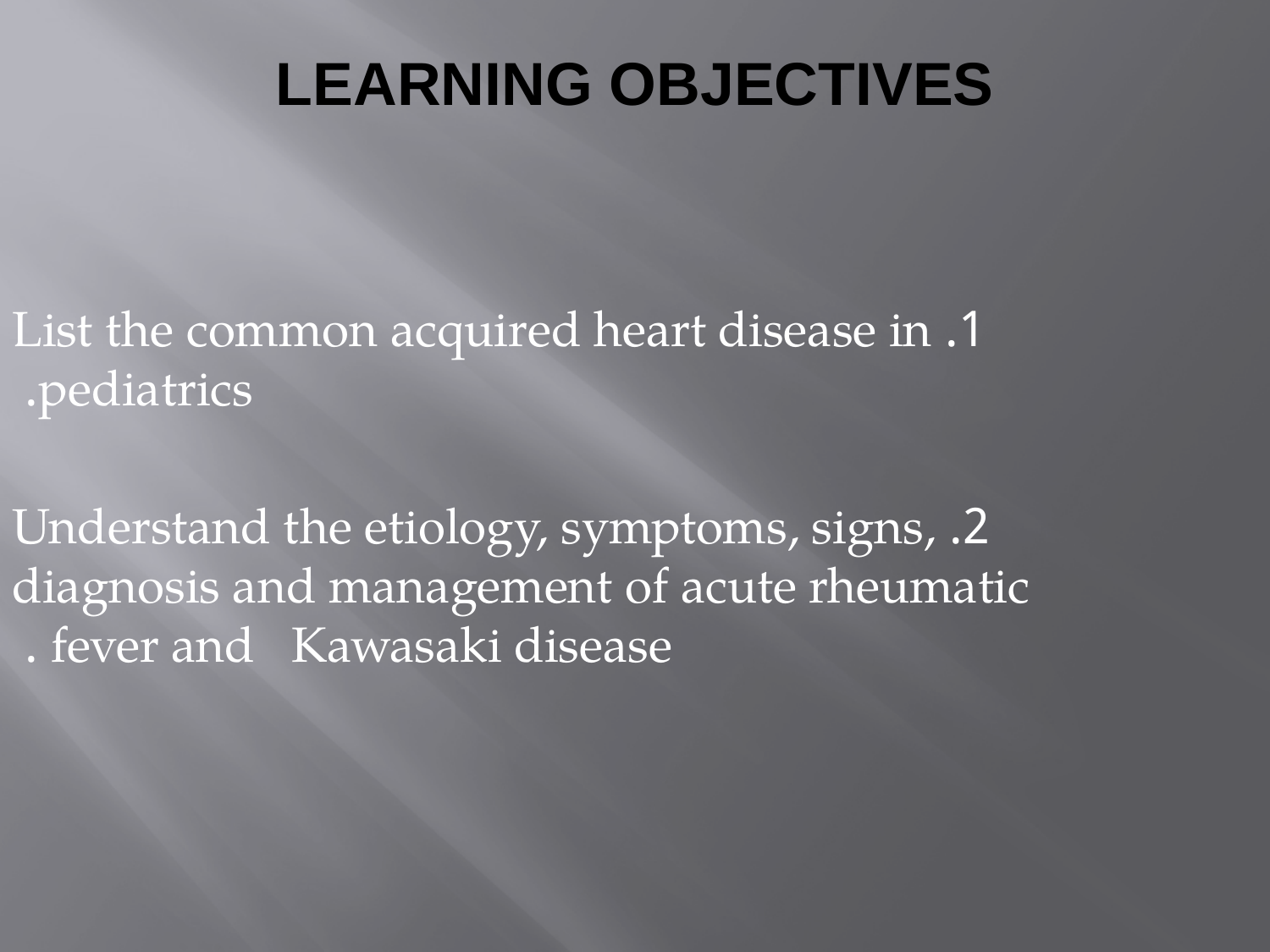

# LEARNING OBJECTIVES

1. List the common acquired heart disease in pediatrics.

2. Understand the etiology, symptoms, signs, diagnosis and management of acute rheumatic fever and   Kawasaki disease .